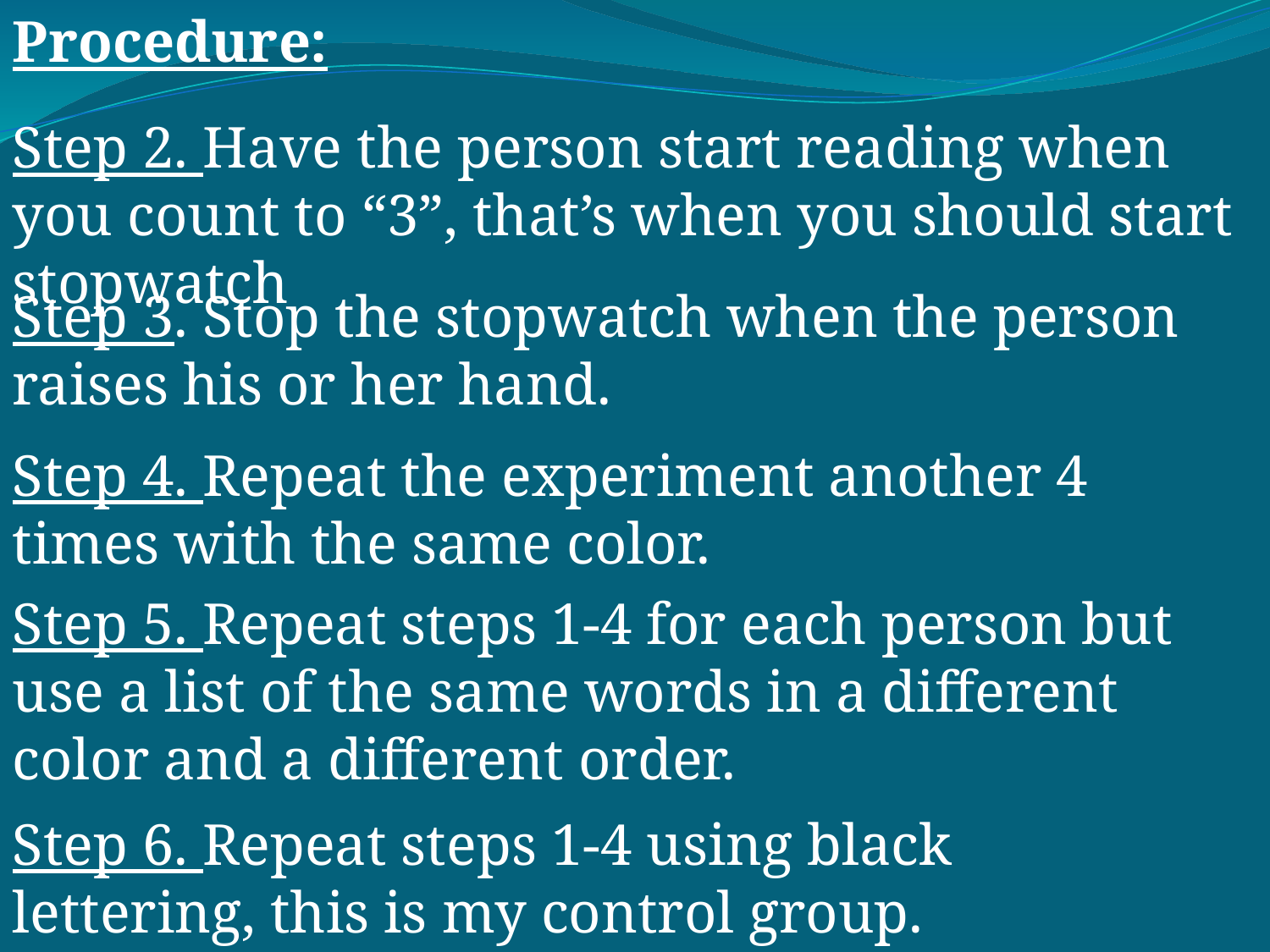

Procedure:
Step 2. Have the person start reading when you count to “3”, that’s when you should start stopwatch
Step 3. Stop the stopwatch when the person raises his or her hand.
Step 4. Repeat the experiment another 4 times with the same color.
Step 5. Repeat steps 1-4 for each person but use a list of the same words in a different color and a different order.
Step 6. Repeat steps 1-4 using black lettering, this is my control group.